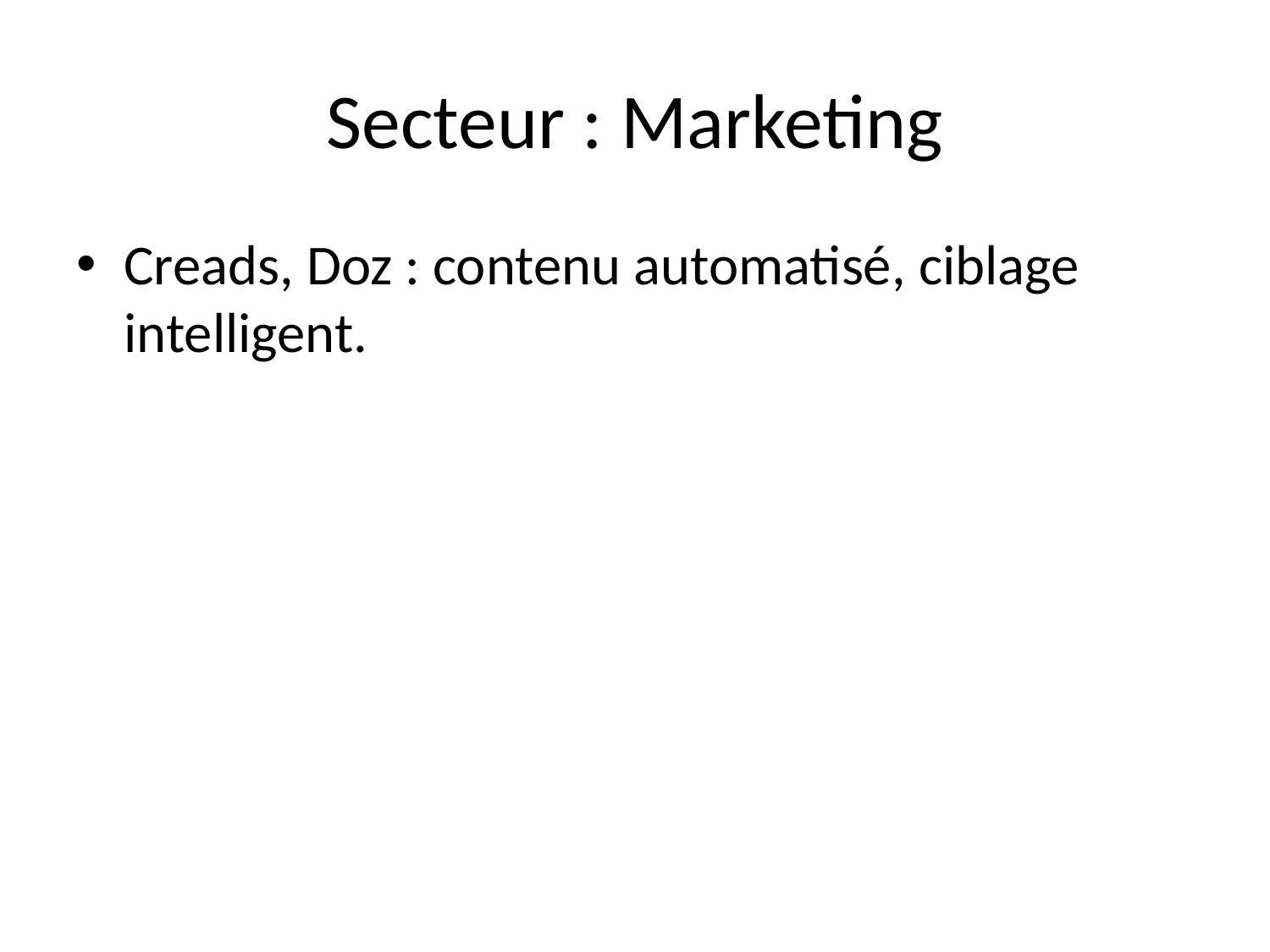

# Secteur : Marketing
Creads, Doz : contenu automatisé, ciblage intelligent.